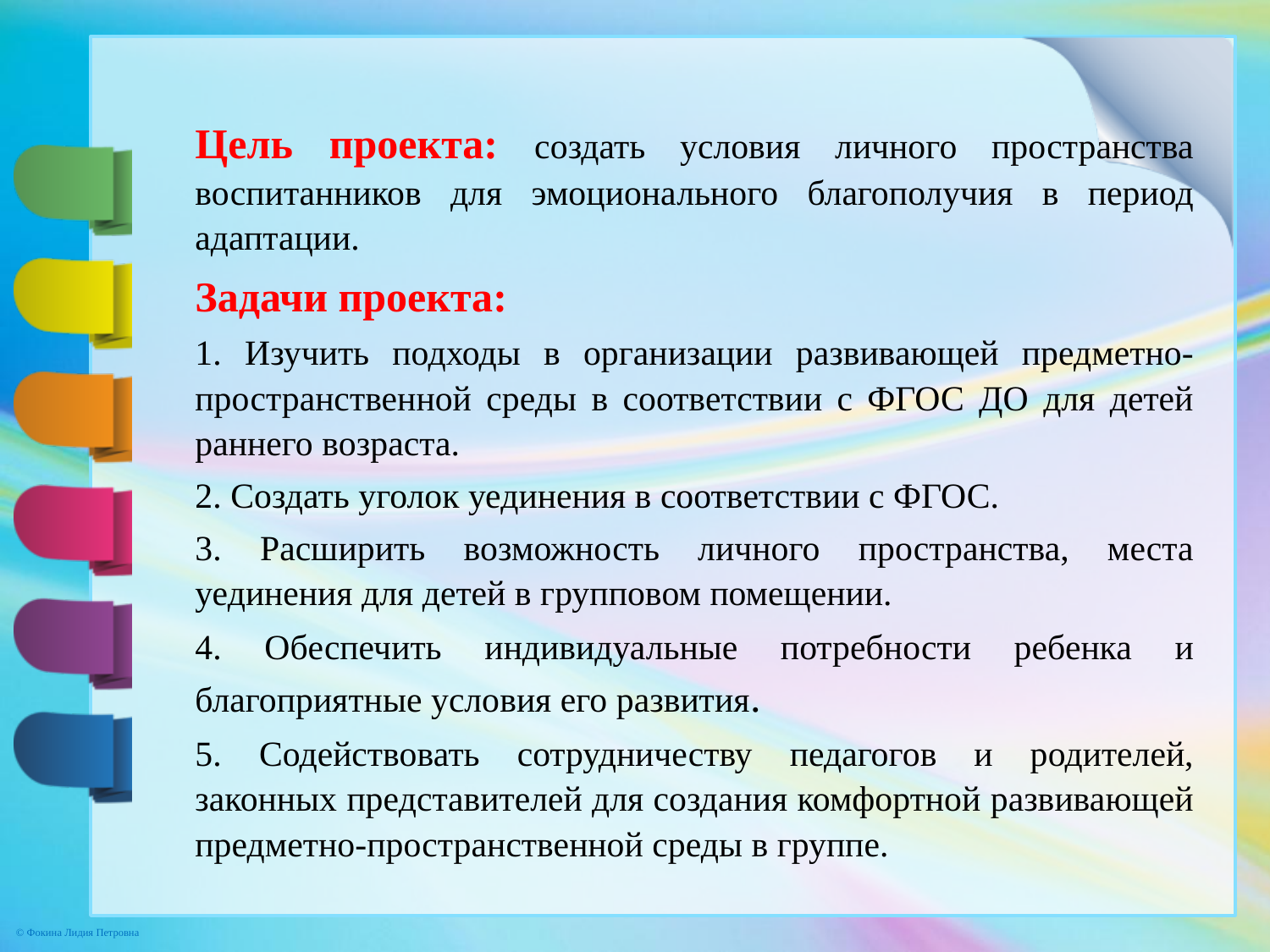

#
Цель проекта: создать условия личного пространства воспитанников для эмоционального благополучия в период адаптации.
Задачи проекта:
1. Изучить подходы в организации развивающей предметно-пространственной среды в соответствии с ФГОС ДО для детей раннего возраста.
2. Создать уголок уединения в соответствии с ФГОС.
3. Расширить возможность личного пространства, места уединения для детей в групповом помещении.
4. Обеспечить индивидуальные потребности ребенка и благоприятные условия его развития.
5. Содействовать сотрудничеству педагогов и родителей, законных представителей для создания комфортной развивающей предметно-пространственной среды в группе.